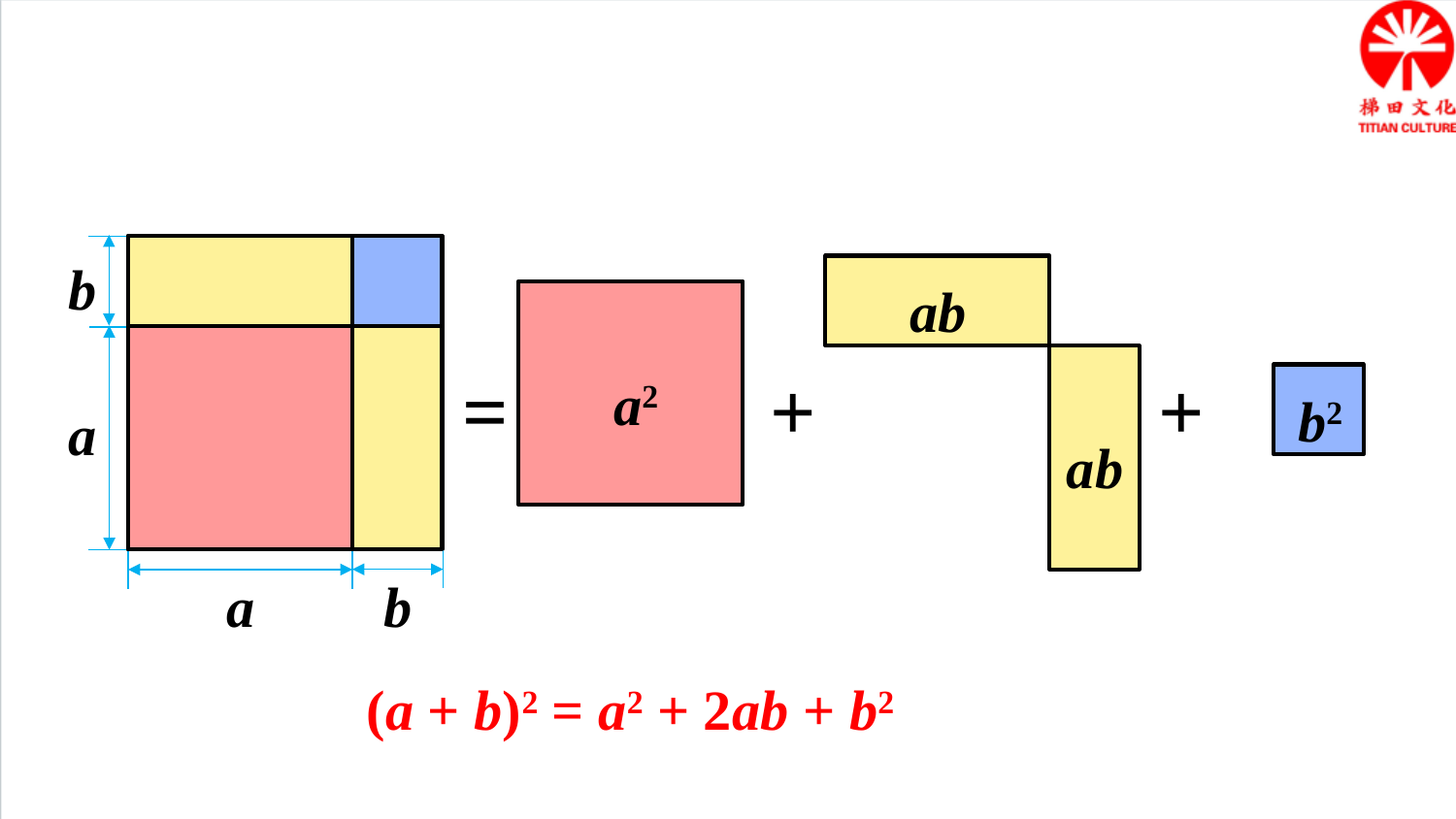

ab

ab

a2
=             +                 +

b2

a
b
a
b
(a + b)2 = a2 + 2ab + b2